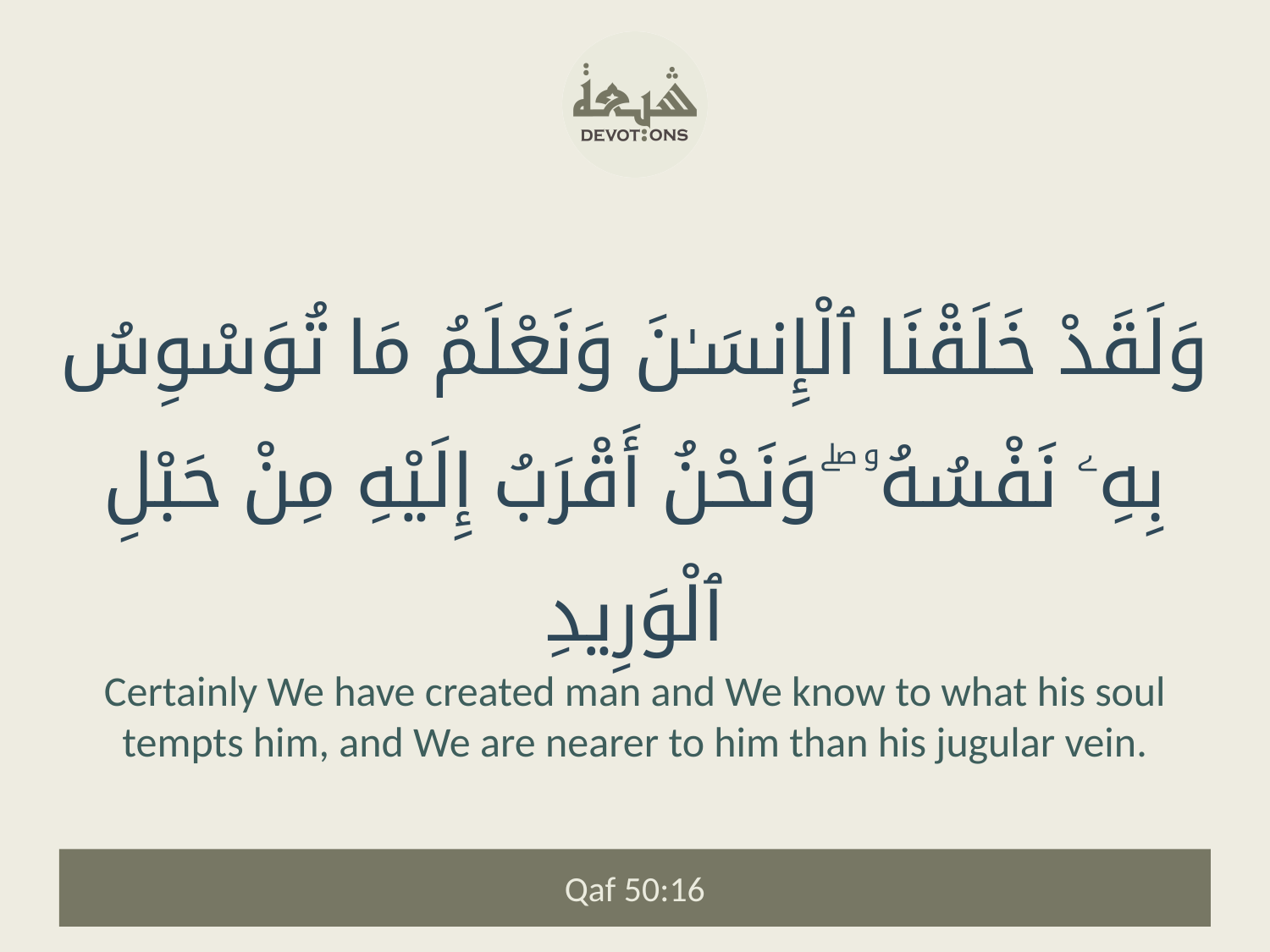

وَلَقَدْ خَلَقْنَا ٱلْإِنسَـٰنَ وَنَعْلَمُ مَا تُوَسْوِسُ بِهِۦ نَفْسُهُۥ ۖ وَنَحْنُ أَقْرَبُ إِلَيْهِ مِنْ حَبْلِ ٱلْوَرِيدِ
Certainly We have created man and We know to what his soul tempts him, and We are nearer to him than his jugular vein.
Qaf 50:16